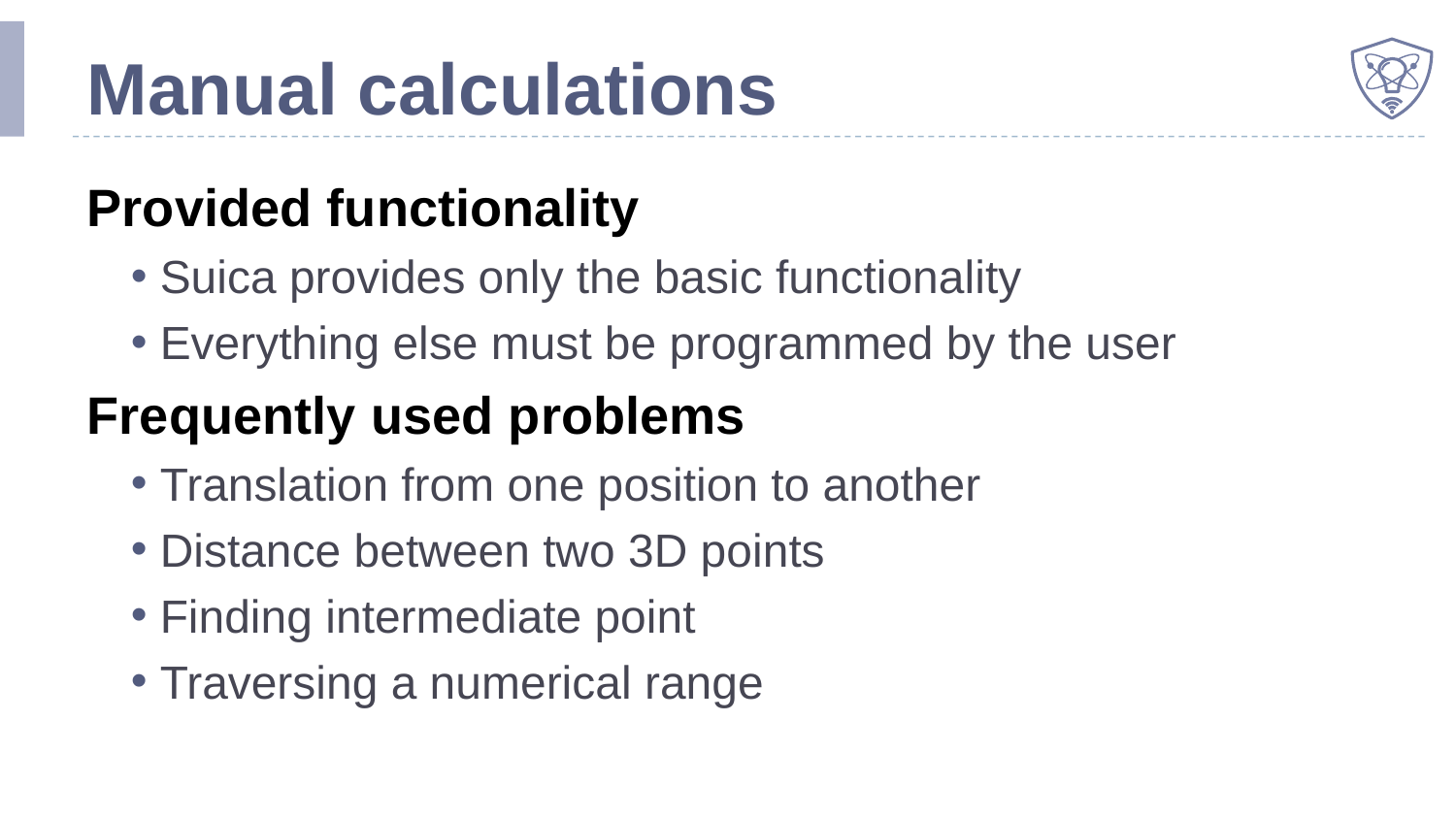

# Manual calculations
Provided functionality
Suica provides only the basic functionality
Everything else must be programmed by the user
Frequently used problems
Translation from one position to another
Distance between two 3D points
Finding intermediate point
Traversing a numerical range